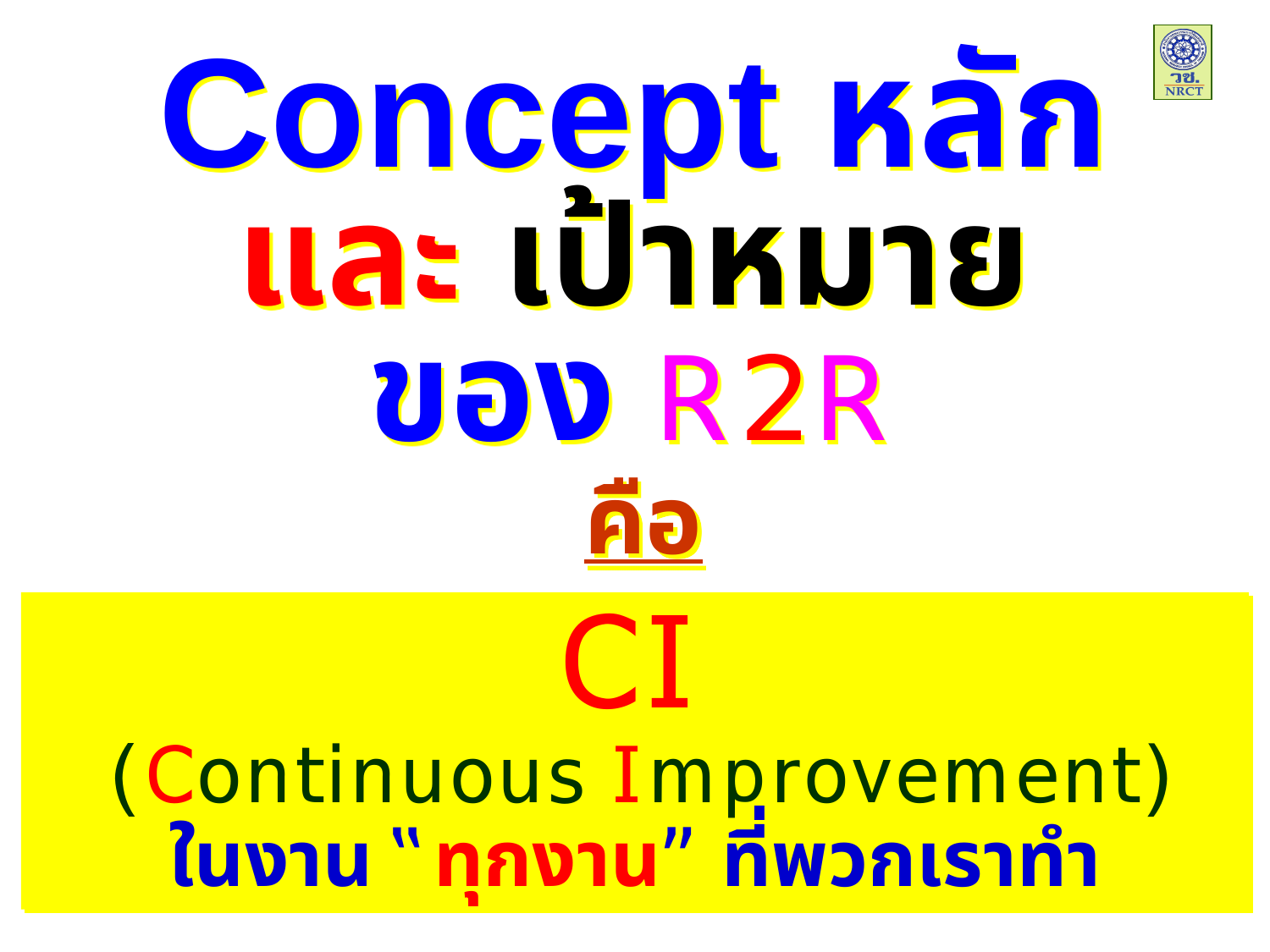

Concept หลัก
และ เป้าหมาย
ของ R2R
คือ
CI
 (Continuous Improvement)
ในงาน “ทุกงาน” ที่พวกเราทำ